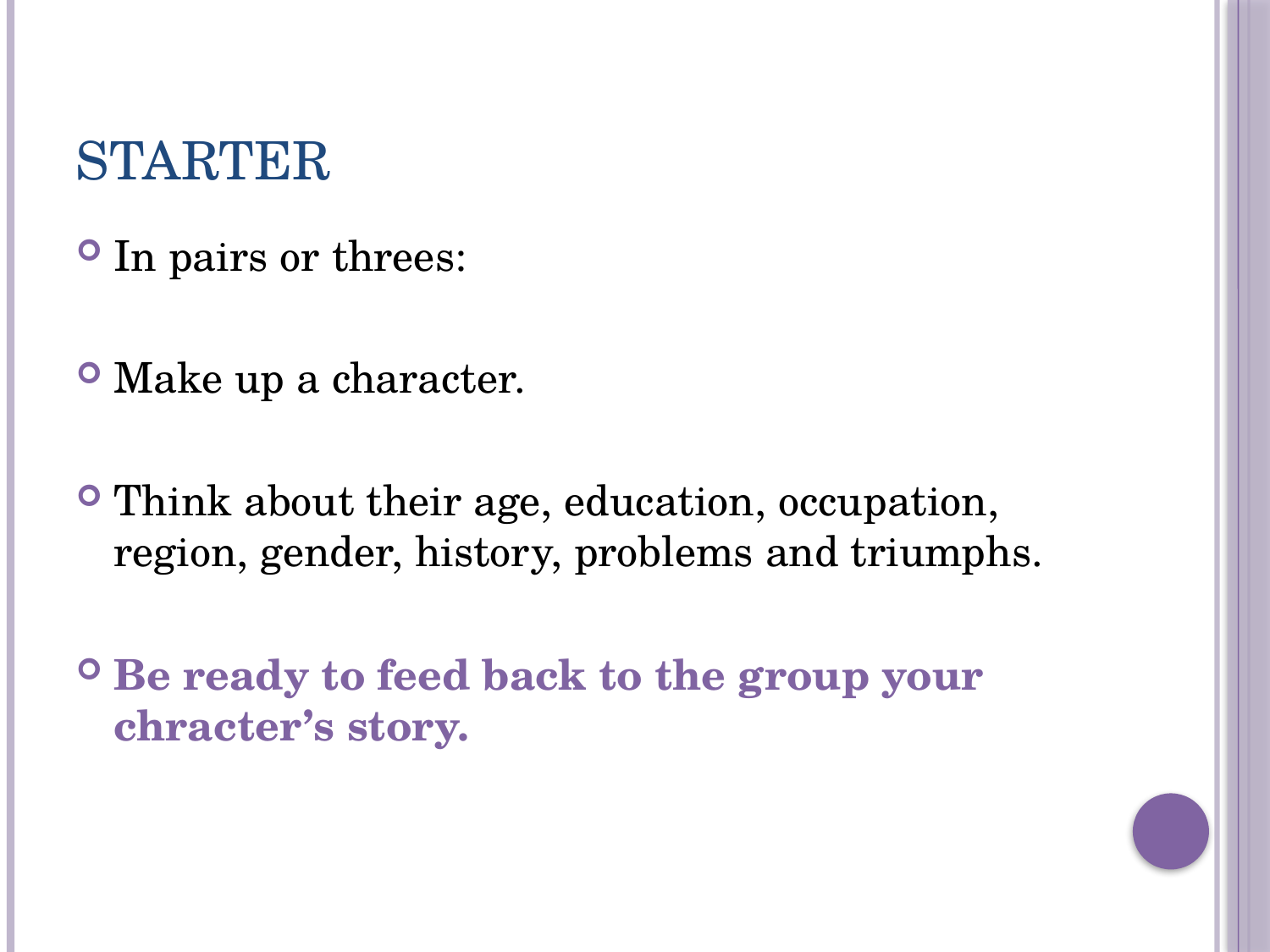

# Starter
In pairs or threes:

Make up a character.

Think about their age, education, occupation, region, gender, history, problems and triumphs.

Be ready to feed back to the group your chracter’s story.